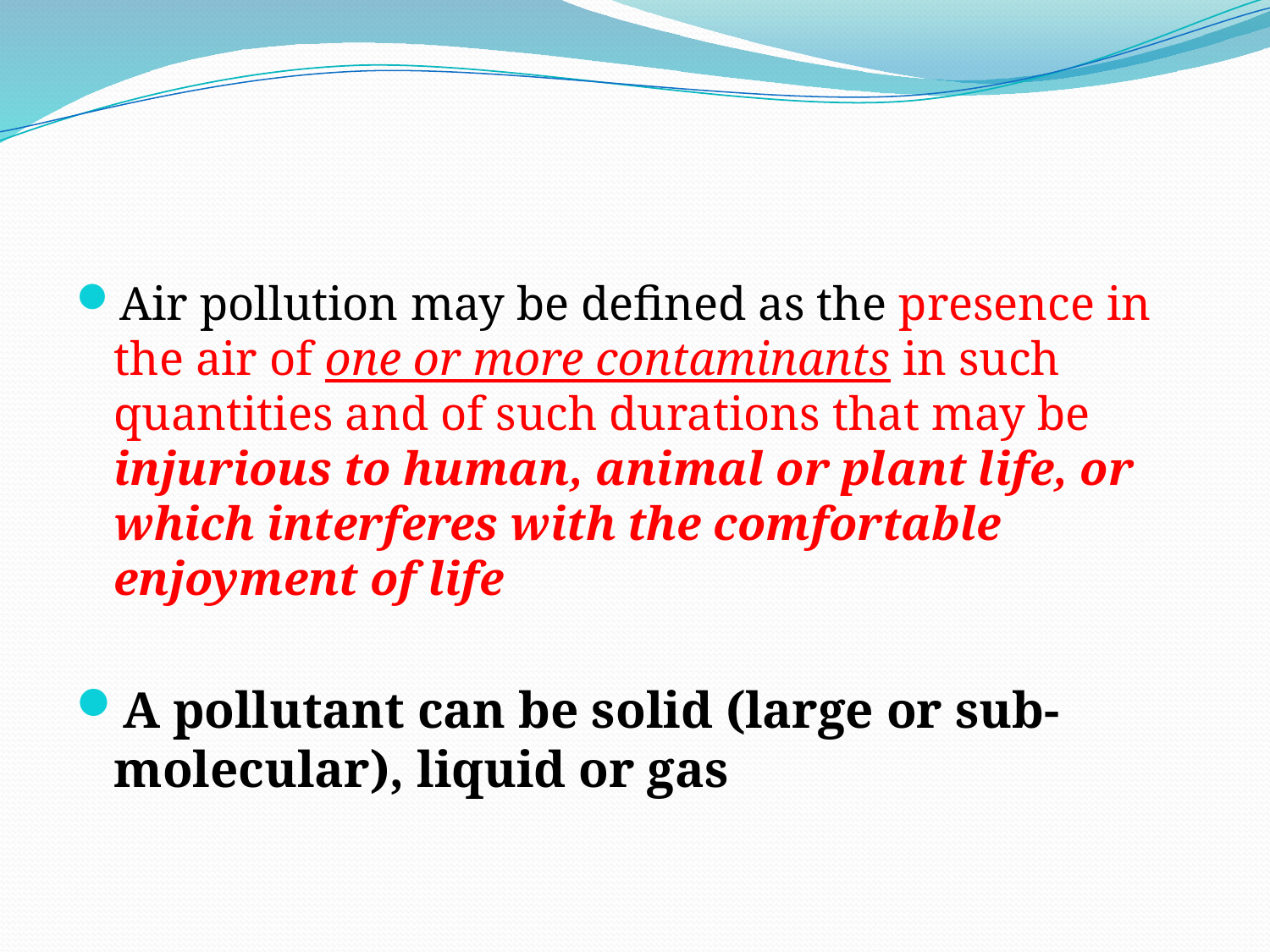

#
Air pollution may be defined as the presence in the air of one or more contaminants in such quantities and of such durations that may be injurious to human, animal or plant life, or which interferes with the comfortable enjoyment of life

A pollutant can be solid (large or sub-molecular), liquid or gas